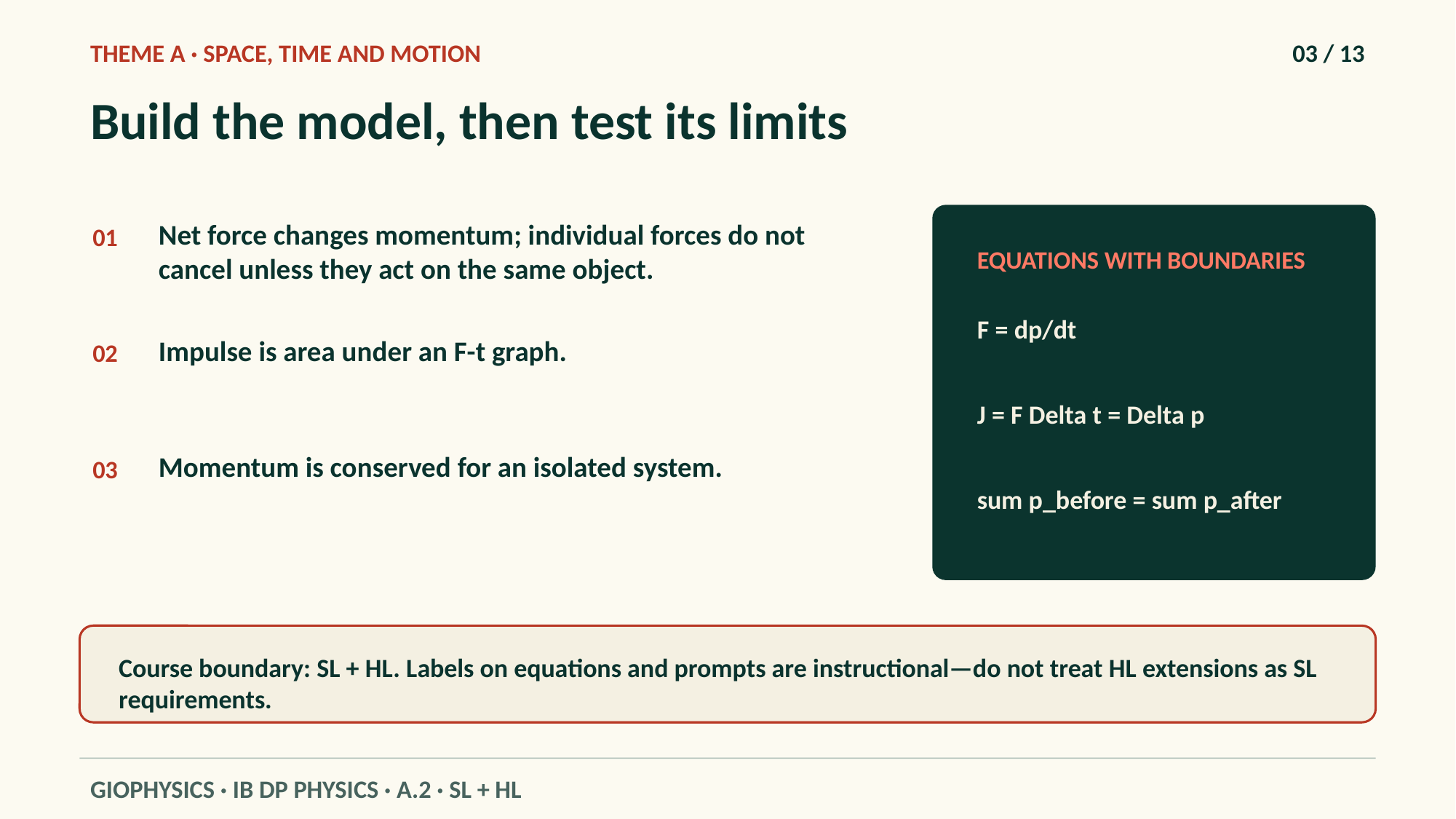

THEME A · SPACE, TIME AND MOTION
03 / 13
Build the model, then test its limits

Net force changes momentum; individual forces do not cancel unless they act on the same object.
01
EQUATIONS WITH BOUNDARIES
F = dp/dt
Impulse is area under an F-t graph.
02
J = F Delta t = Delta p
Momentum is conserved for an isolated system.
03
sum p_before = sum p_after

Course boundary: SL + HL. Labels on equations and prompts are instructional—do not treat HL extensions as SL requirements.

GIOPHYSICS · IB DP PHYSICS · A.2 · SL + HL